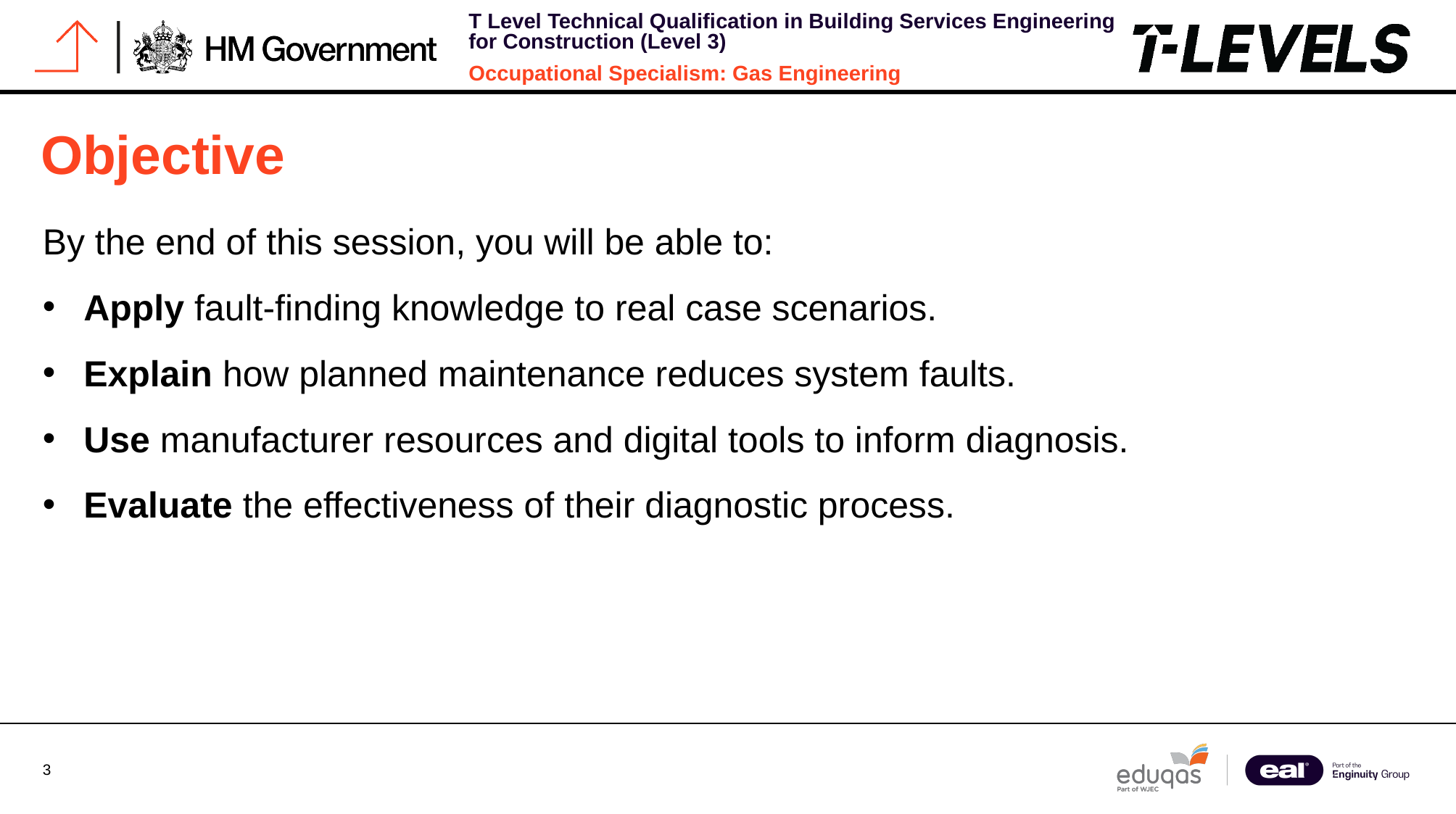

# Objective
By the end of this session, you will be able to:
Apply fault-finding knowledge to real case scenarios.
Explain how planned maintenance reduces system faults.
Use manufacturer resources and digital tools to inform diagnosis.
Evaluate the effectiveness of their diagnostic process.